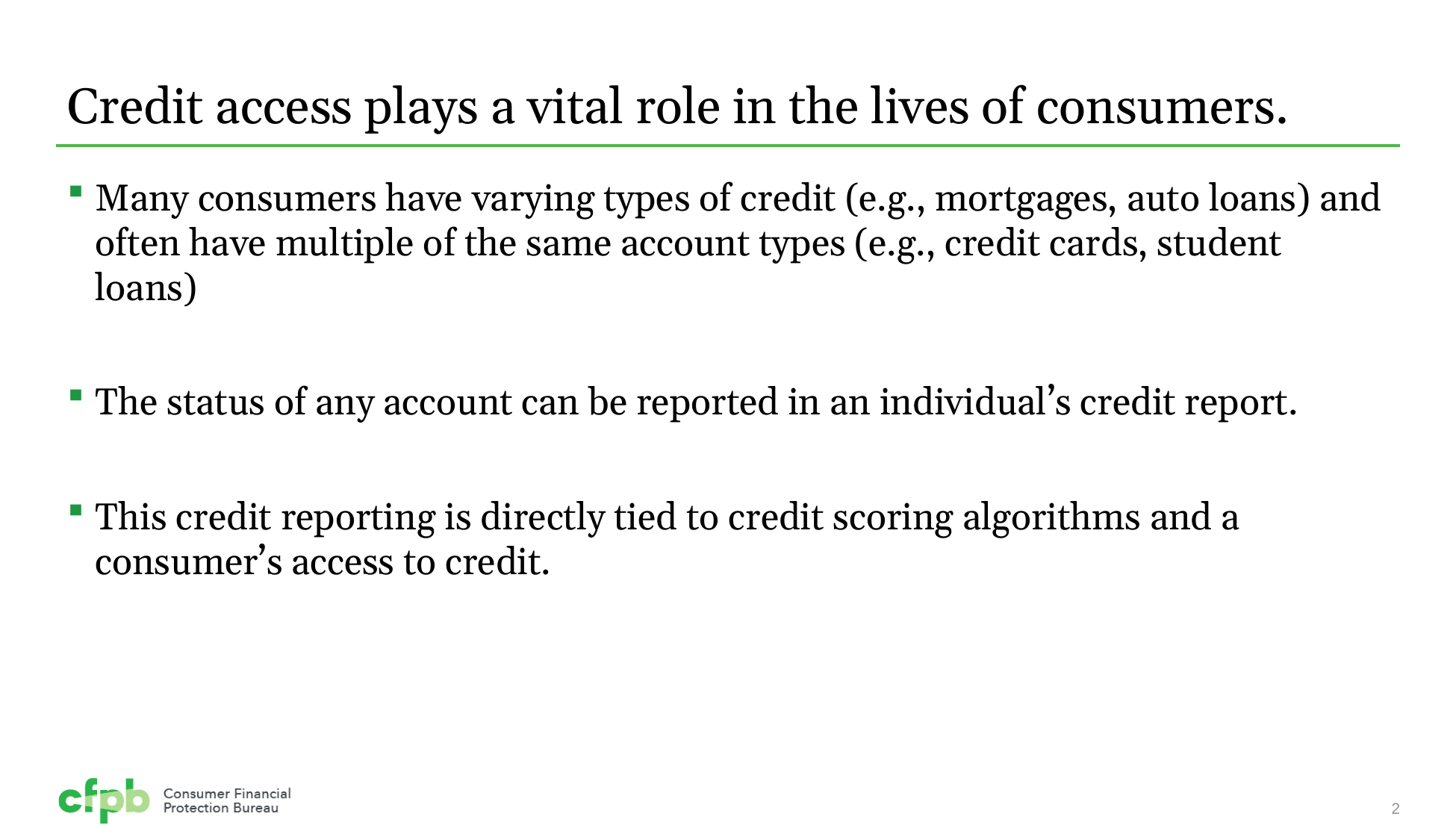

# Credit access plays a vital role in the lives of consumers.
Many consumers have varying types of credit (e.g., mortgages, auto loans) and often have multiple of the same account types (e.g., credit cards, student loans)

The status of any account can be reported in an individual’s credit report.

This credit reporting is directly tied to credit scoring algorithms and a consumer’s access to credit.
2